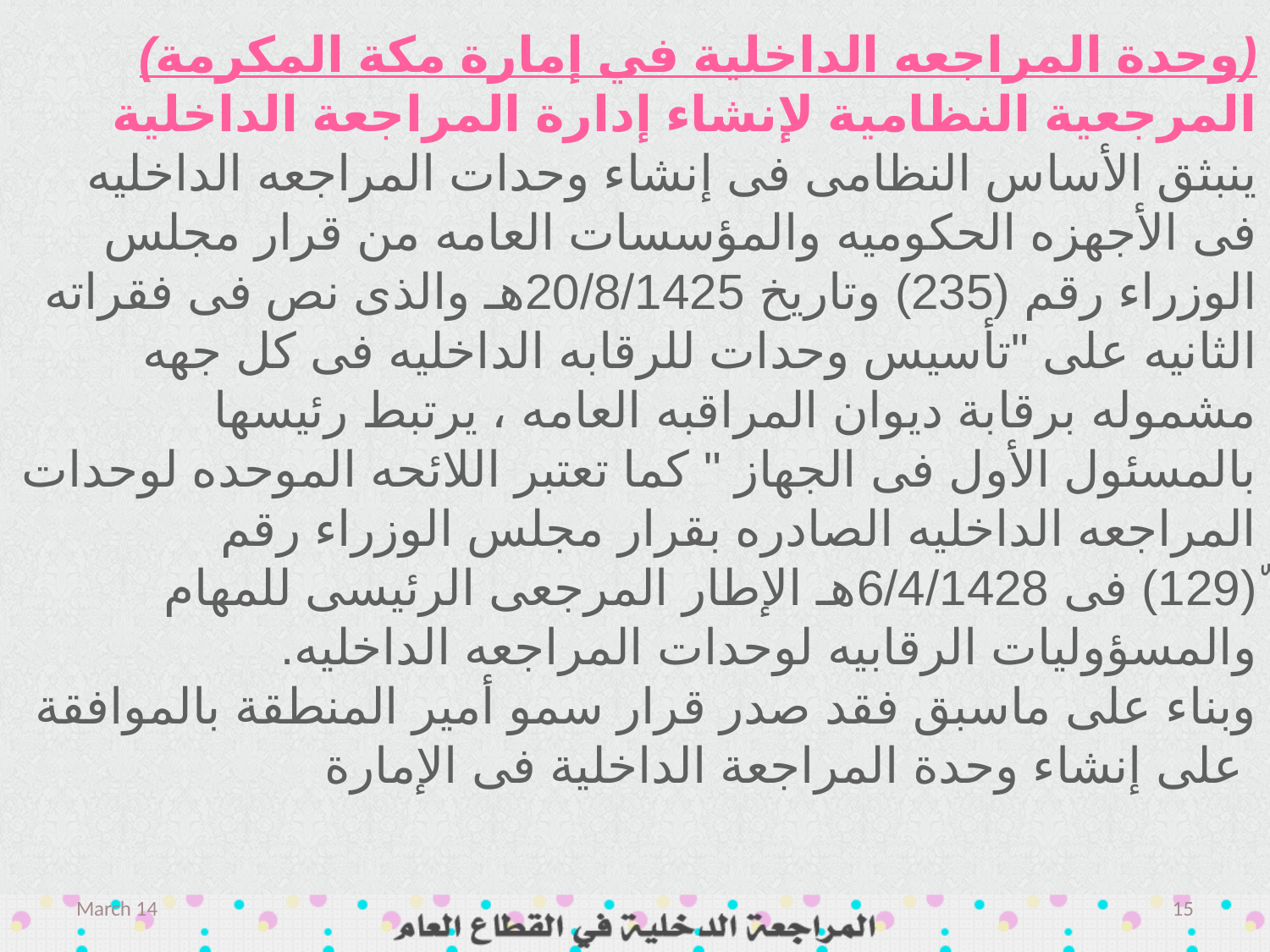

(وحدة المراجعه الداخلية في إمارة مكة المكرمة)
المرجعية النظامية لإنشاء إدارة المراجعة الداخلية
ينبثق الأساس النظامى فى إنشاء وحدات المراجعه الداخليه فى الأجهزه الحكوميه والمؤسسات العامه من قرار مجلس الوزراء رقم (235) وتاريخ 20/8/1425هـ والذى نص فى فقراته الثانيه على "تأسيس وحدات للرقابه الداخليه فى كل جهه مشموله برقابة ديوان المراقبه العامه ، يرتبط رئيسها بالمسئول الأول فى الجهاز " كما تعتبر اللائحه الموحده لوحدات المراجعه الداخليه الصادره بقرار مجلس الوزراء رقم ّ(129) فى 6/4/1428هـ الإطار المرجعى الرئيسى للمهام والمسؤوليات الرقابيه لوحدات المراجعه الداخليه.
وبناء على ماسبق فقد صدر قرار سمو أمير المنطقة بالموافقة على إنشاء وحدة المراجعة الداخلية فى الإمارة
March 14
15